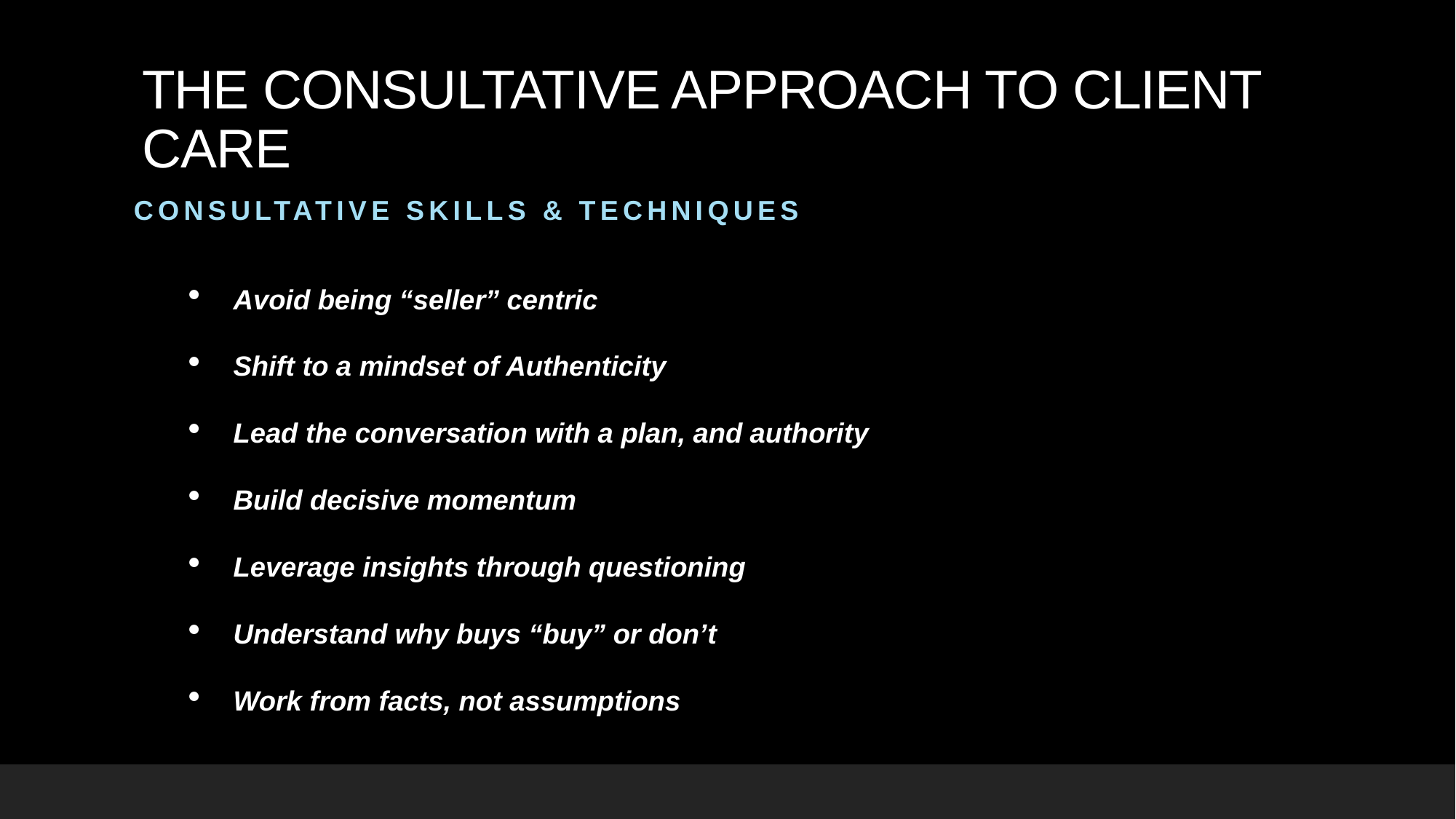

THE CONSULTATIVE APPROACH TO CLIENT CARE
CONSULTATIVE SKILLS & TECHNIQUES
Avoid being “seller” centric
Shift to a mindset of Authenticity
Lead the conversation with a plan, and authority
Build decisive momentum
Leverage insights through questioning
Understand why buys “buy” or don’t
Work from facts, not assumptions